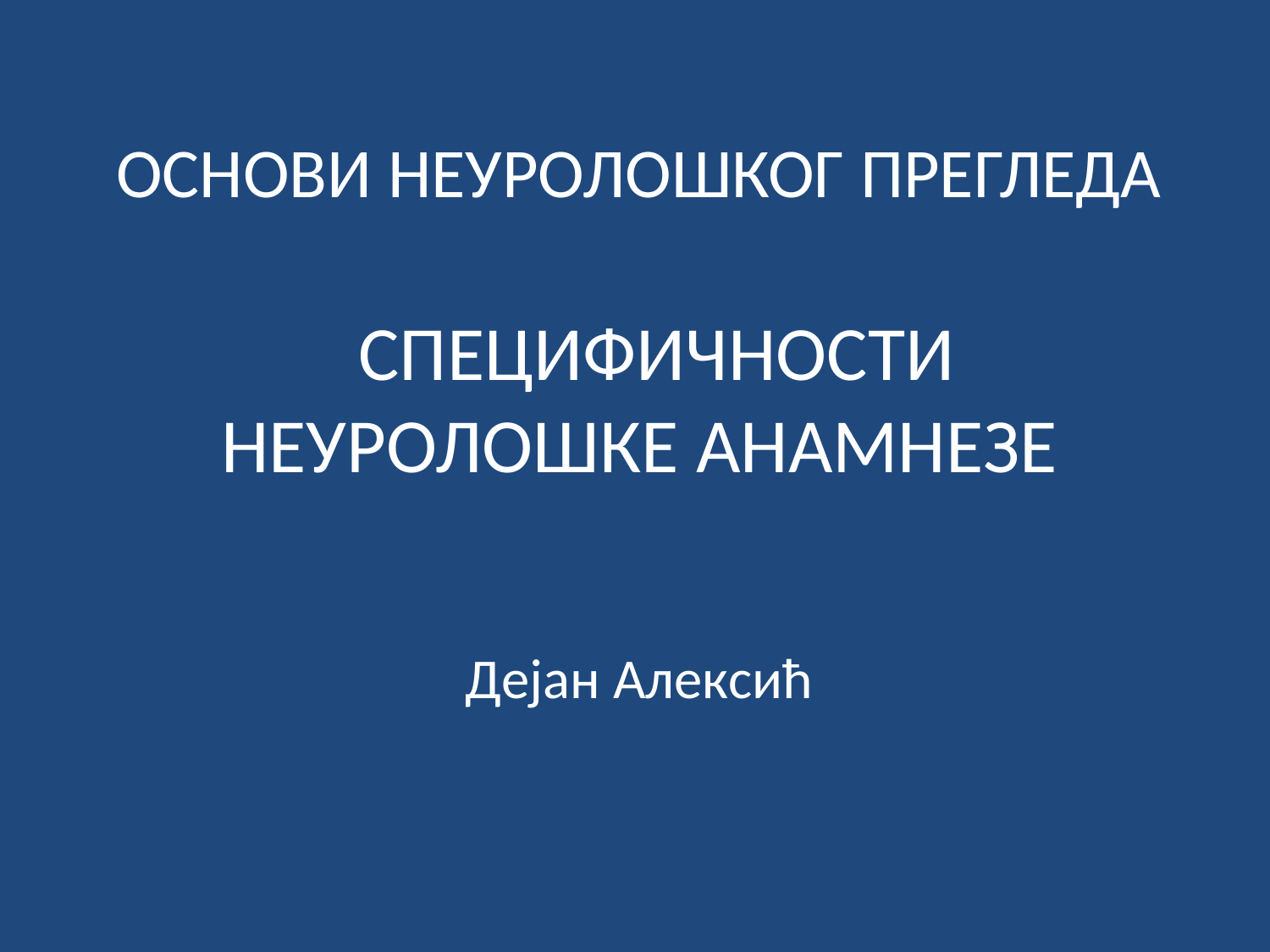

# ОСНОВИ НЕУРОЛОШКОГ ПРЕГЛЕДА СПЕЦИФИЧНОСТИ НЕУРОЛОШКЕ АНАМНЕЗЕ
Дејан Алексић